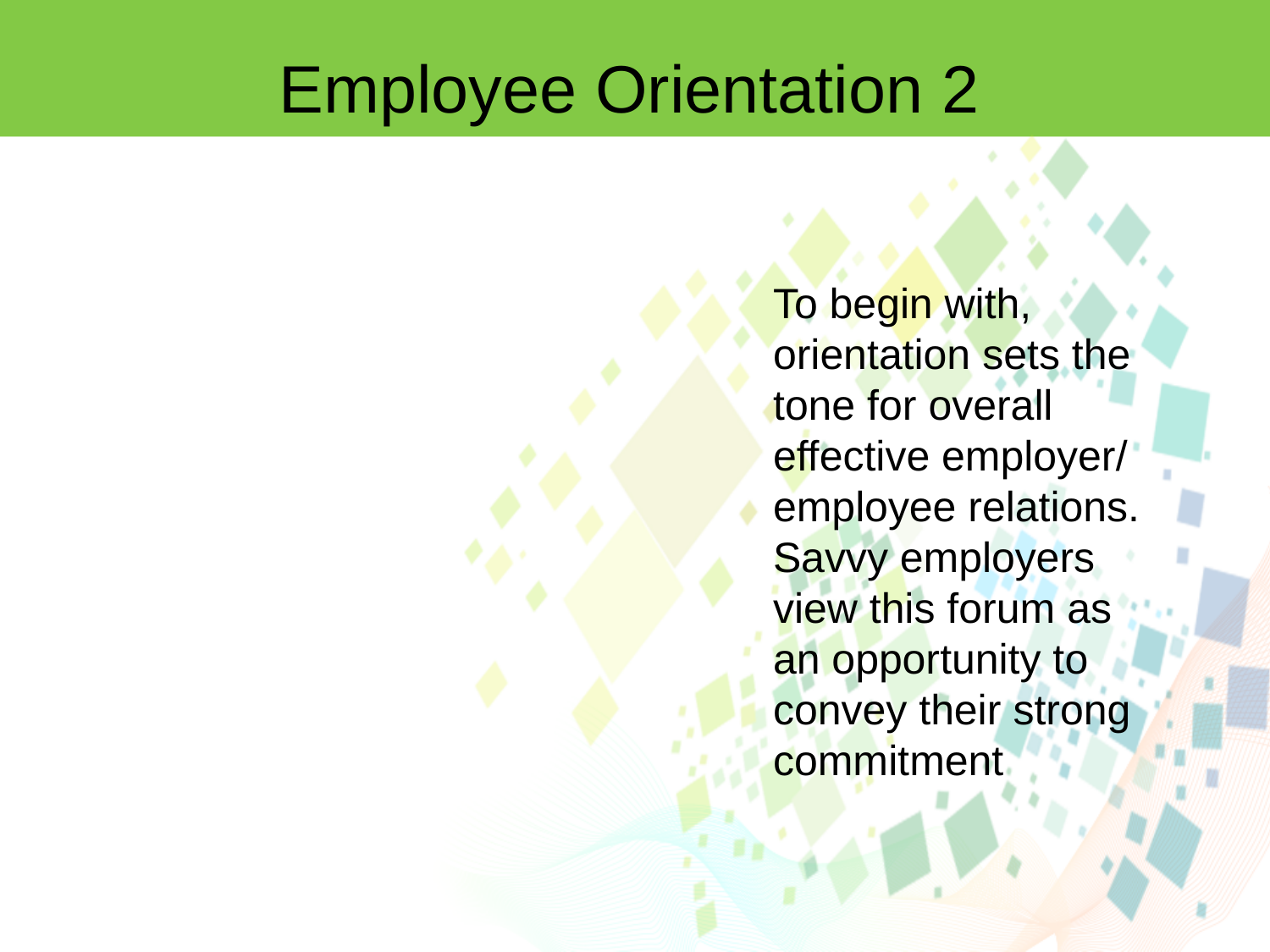

Employee Orientation 2
To begin with, orientation sets the tone for overall effective employer/ employee relations. Savvy employers
view this forum as an opportunity to convey their strong commitment